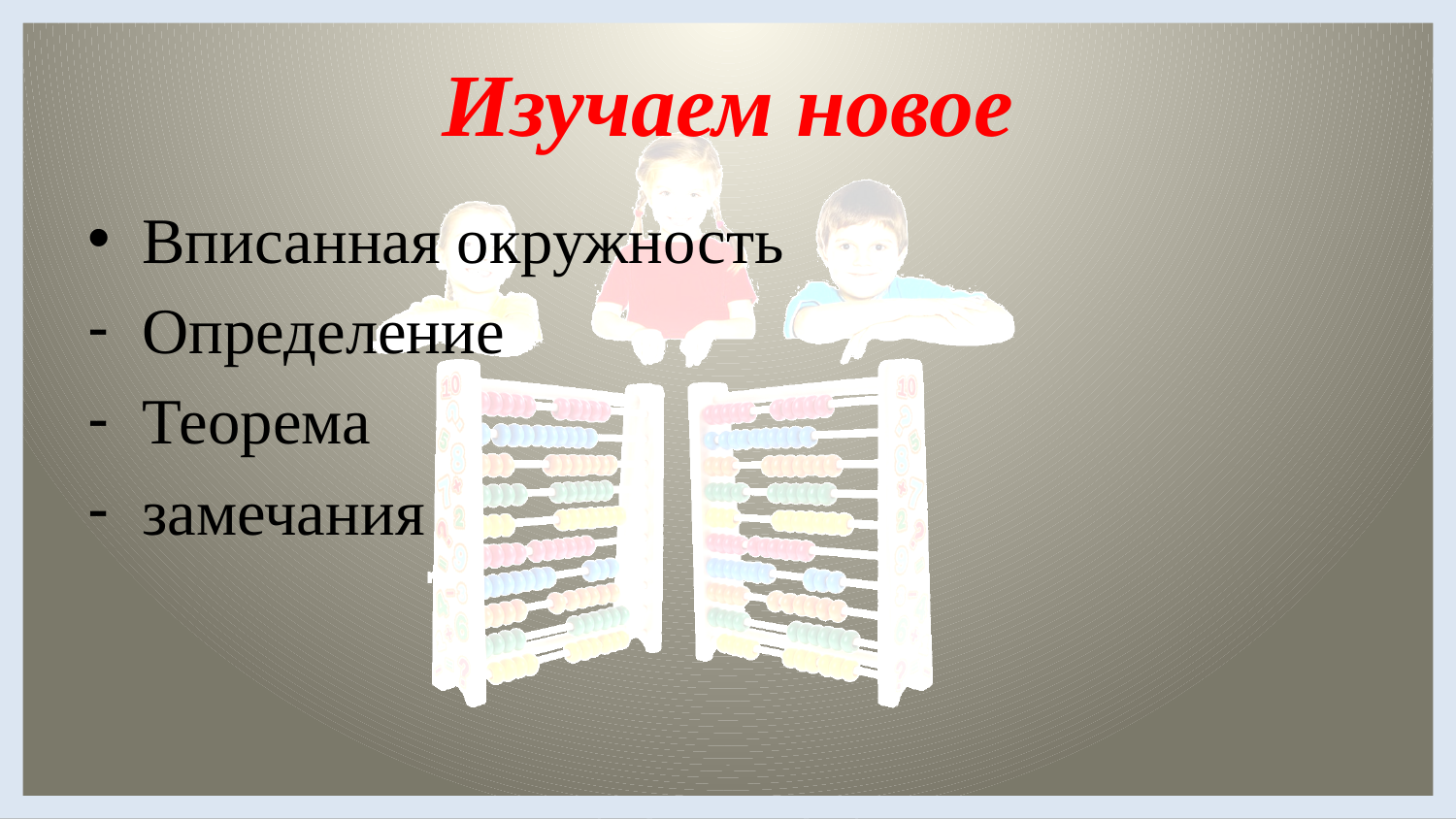

# Изучаем новое
Вписанная окружность
Определение
Теорема
замечания